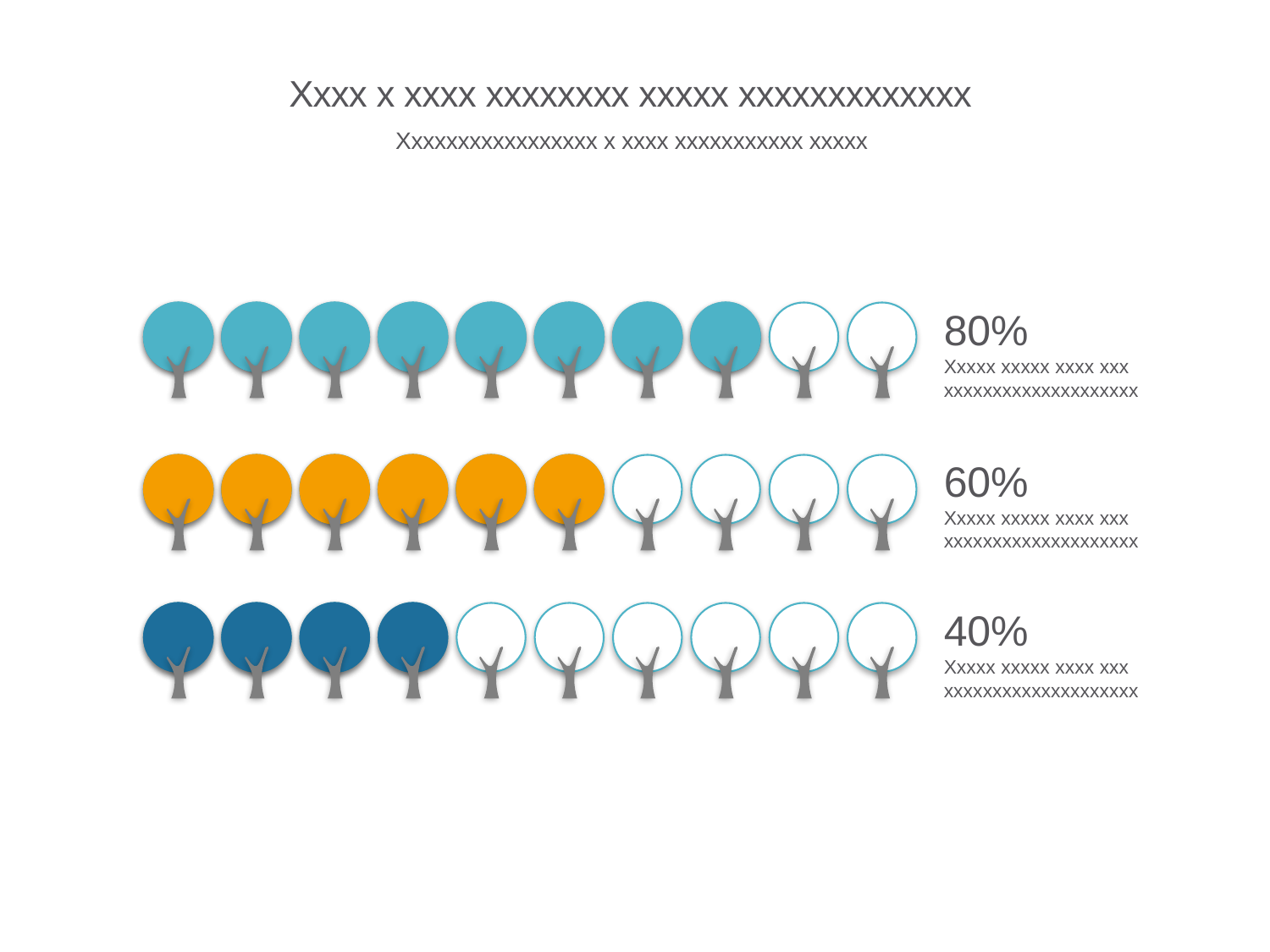

# Xxxx x xxxx xxxxxxxx xxxxx xxxxxxxxxxxxx
Xxxxxxxxxxxxxxxxx x xxxx xxxxxxxxxxx xxxxx
80%
Xxxxx xxxxx xxxx xxx xxxxxxxxxxxxxxxxxxxx

60%
Xxxxx xxxxx xxxx xxx xxxxxxxxxxxxxxxxxxxx

40%
Xxxxx xxxxx xxxx xxx xxxxxxxxxxxxxxxxxxxx